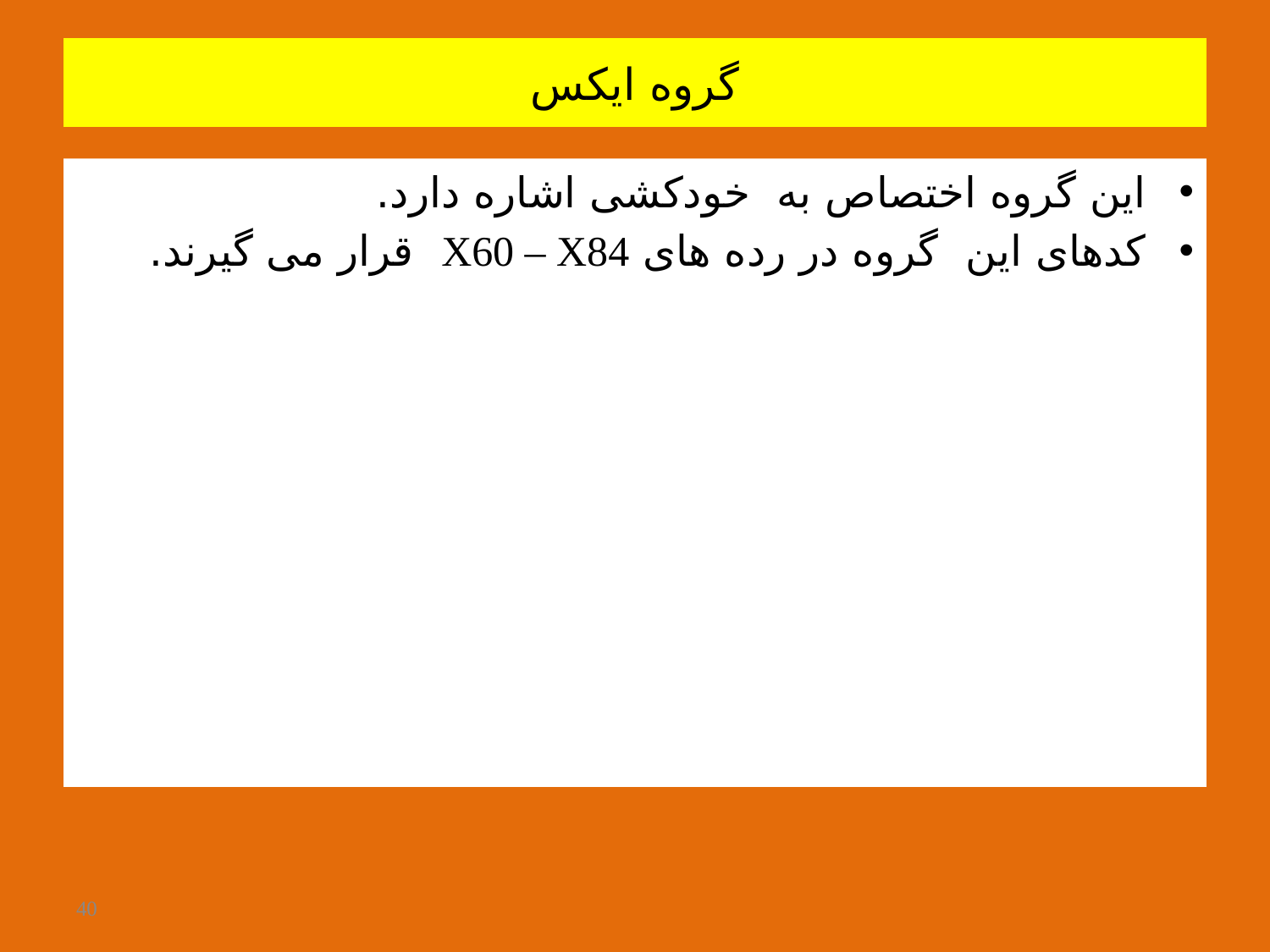

# گروه ایکس
این گروه اختصاص به  خودکشی اشاره دارد.
کدهای این  گروه در رده های X60 – X84  قرار می گیرند.

40